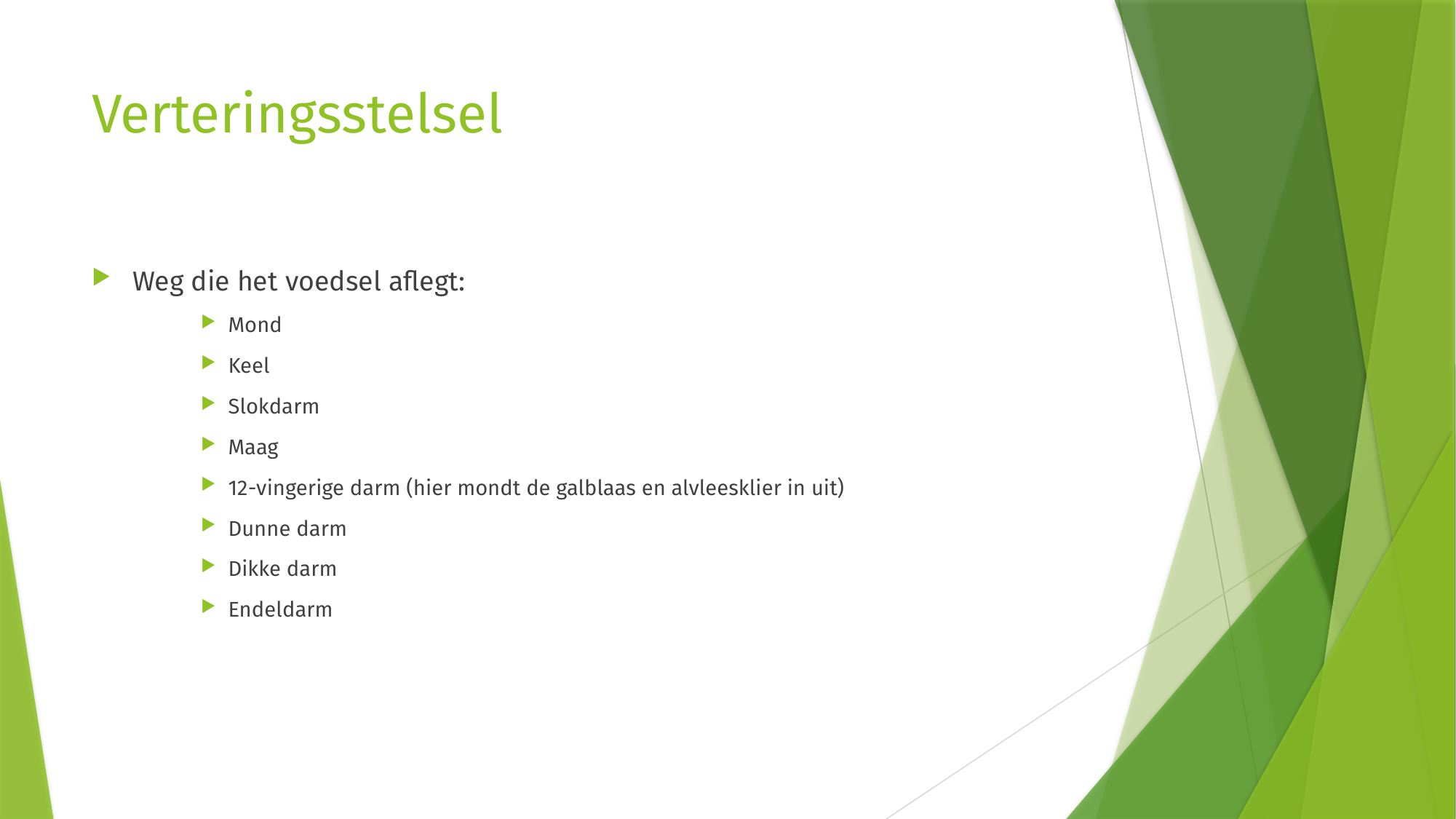

# Verteringsstelsel
Weg die het voedsel aflegt:
Mond
Keel
Slokdarm
Maag
12-vingerige darm (hier mondt de galblaas en alvleesklier in uit)
Dunne darm
Dikke darm
Endeldarm